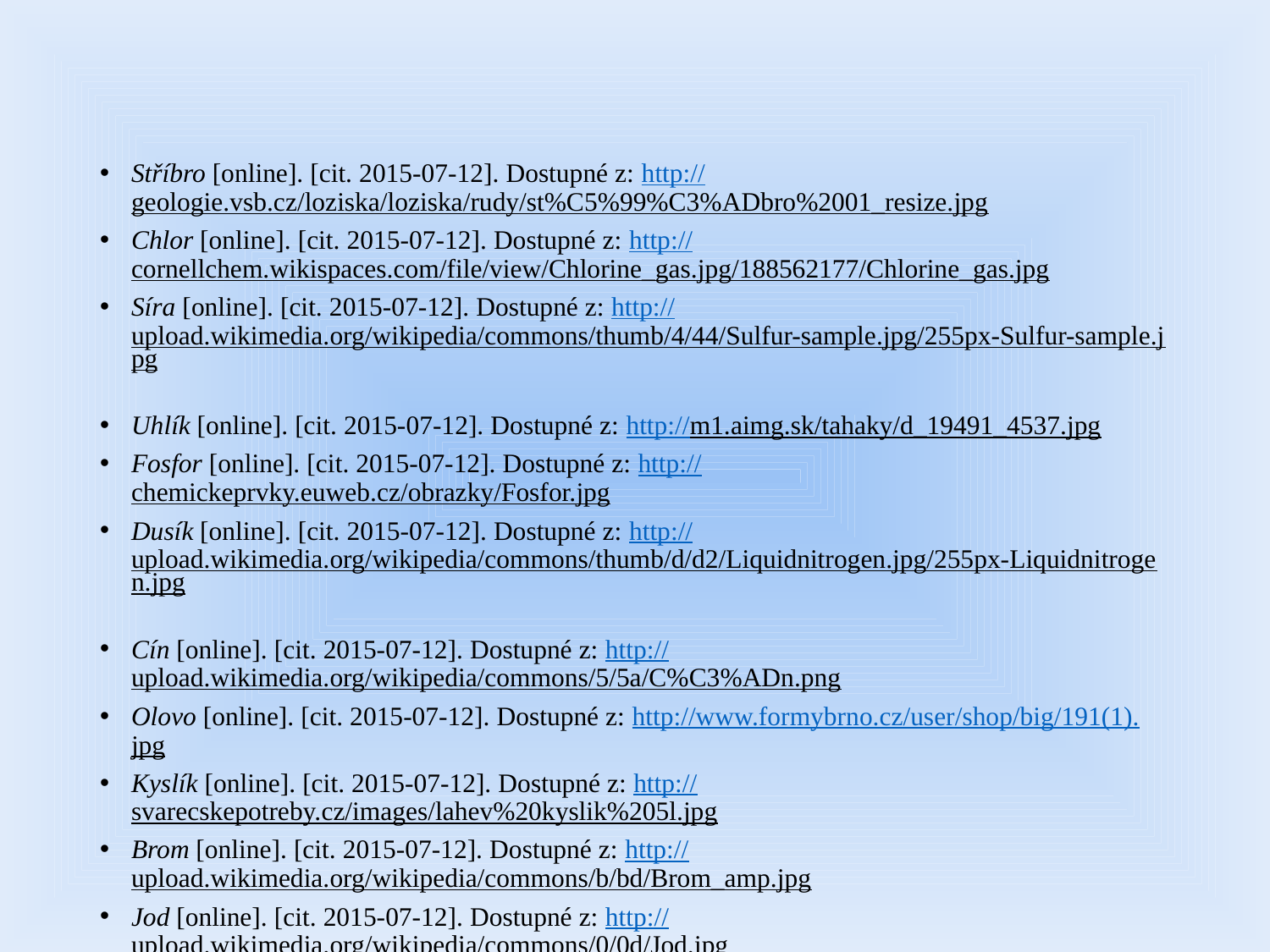

Stříbro [online]. [cit. 2015-07-12]. Dostupné z: http://geologie.vsb.cz/loziska/loziska/rudy/st%C5%99%C3%ADbro%2001_resize.jpg
Chlor [online]. [cit. 2015-07-12]. Dostupné z: http://cornellchem.wikispaces.com/file/view/Chlorine_gas.jpg/188562177/Chlorine_gas.jpg
Síra [online]. [cit. 2015-07-12]. Dostupné z: http://upload.wikimedia.org/wikipedia/commons/thumb/4/44/Sulfur-sample.jpg/255px-Sulfur-sample.jpg
Uhlík [online]. [cit. 2015-07-12]. Dostupné z: http://m1.aimg.sk/tahaky/d_19491_4537.jpg
Fosfor [online]. [cit. 2015-07-12]. Dostupné z: http://chemickeprvky.euweb.cz/obrazky/Fosfor.jpg
Dusík [online]. [cit. 2015-07-12]. Dostupné z: http://upload.wikimedia.org/wikipedia/commons/thumb/d/d2/Liquidnitrogen.jpg/255px-Liquidnitrogen.jpg
Cín [online]. [cit. 2015-07-12]. Dostupné z: http://upload.wikimedia.org/wikipedia/commons/5/5a/C%C3%ADn.png
Olovo [online]. [cit. 2015-07-12]. Dostupné z: http://www.formybrno.cz/user/shop/big/191(1).jpg
Kyslík [online]. [cit. 2015-07-12]. Dostupné z: http://svarecskepotreby.cz/images/lahev%20kyslik%205l.jpg
Brom [online]. [cit. 2015-07-12]. Dostupné z: http://upload.wikimedia.org/wikipedia/commons/b/bd/Brom_amp.jpg
Jod [online]. [cit. 2015-07-12]. Dostupné z: http://upload.wikimedia.org/wikipedia/commons/0/0d/Jod.jpg
Radon [online]. [cit. 2015-07-12]. Dostupné z: http://www.coleman.cz/ImgGalery/Img6/Clanky/radon_prvek.JPG